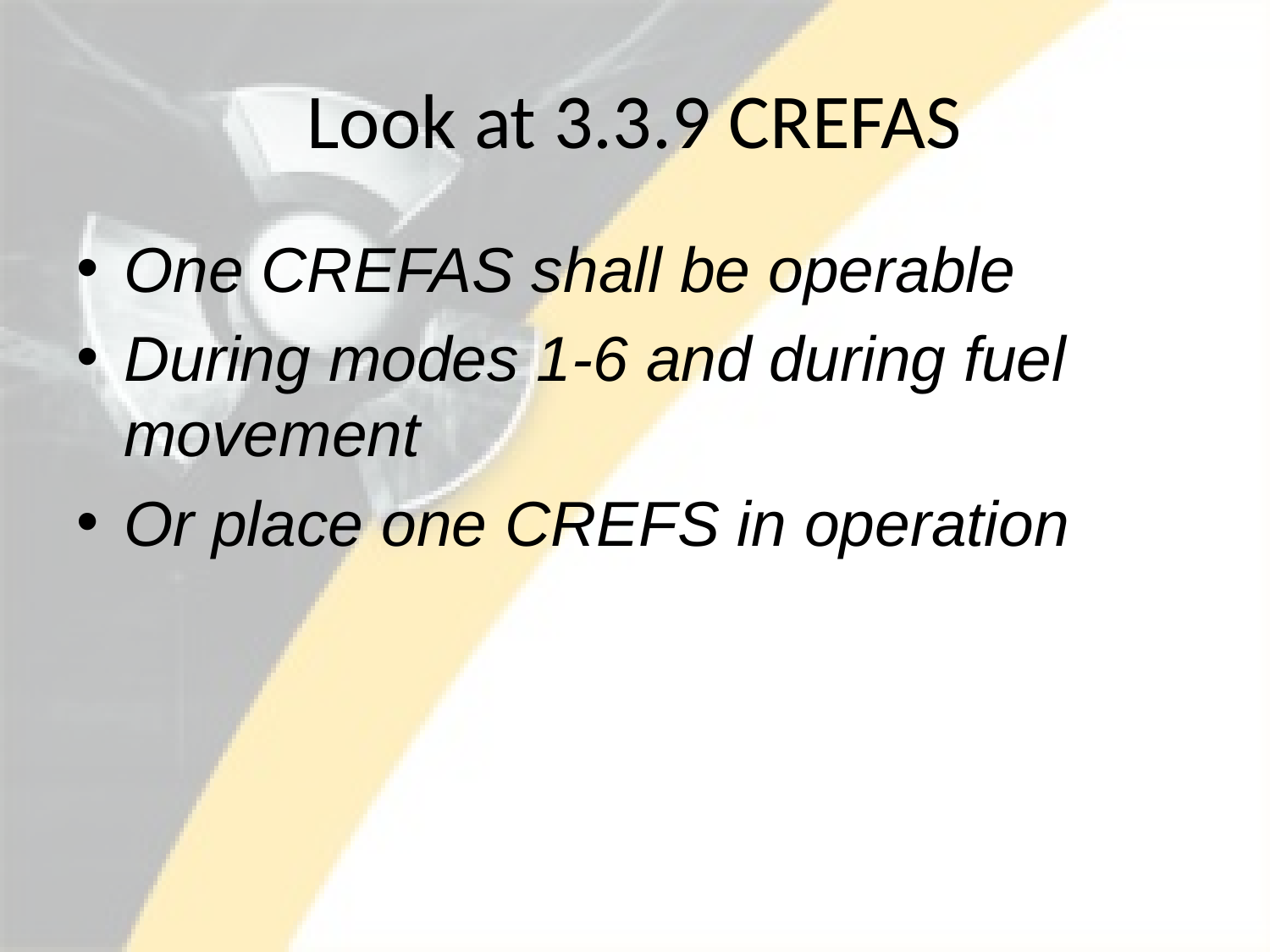

# Look at 3.3.9 CREFAS
One CREFAS shall be operable
During modes 1-6 and during fuel movement
Or place one CREFS in operation